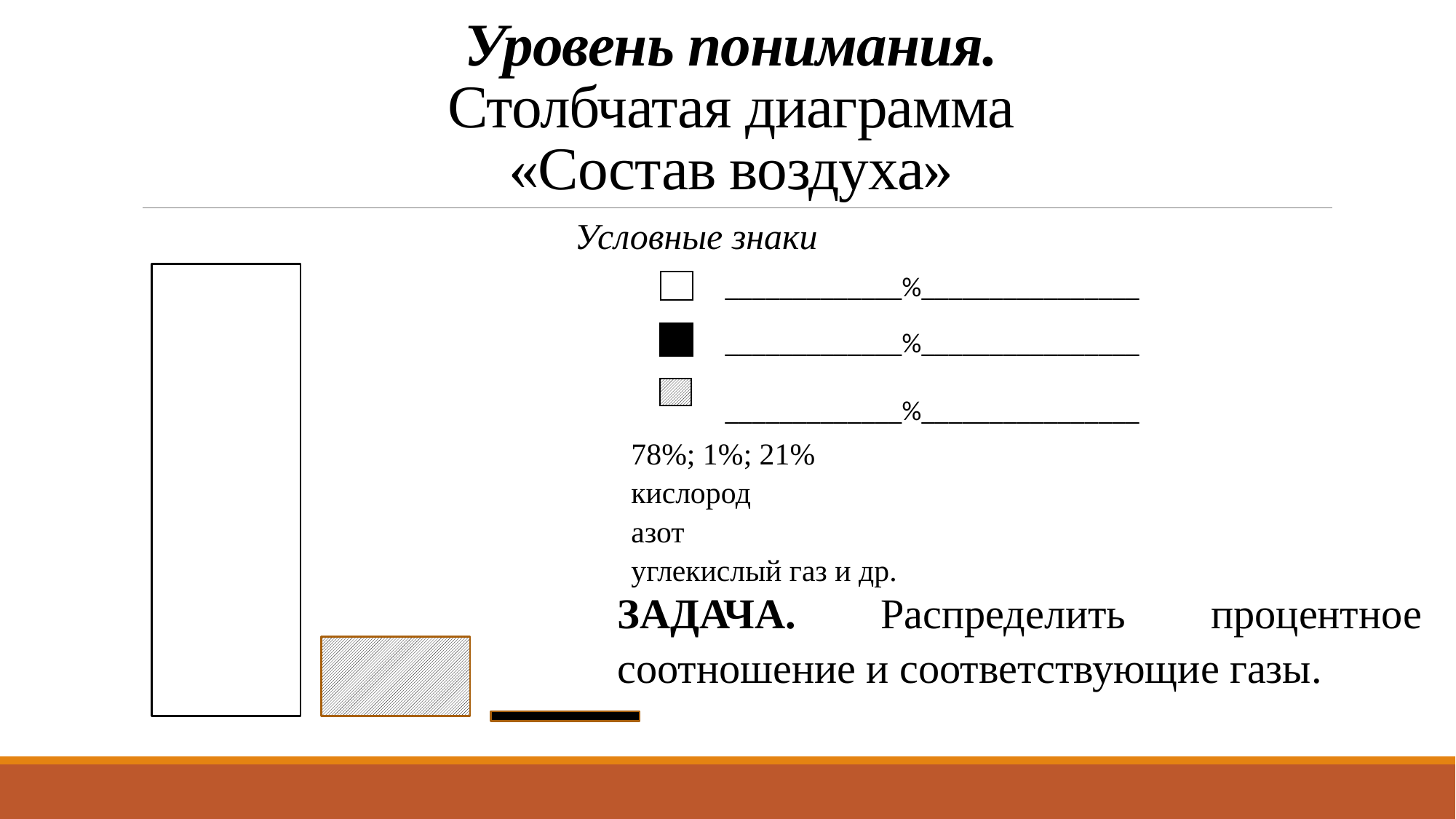

# Уровень понимания. Столбчатая диаграмма «Состав воздуха»
Условные знаки

_____________%________________

_____________%________________

_____________%________________
78%; 1%; 21%
кислород
азот
углекислый газ и др.
ЗАДАЧА. Распределить процентное соотношение и соответствующие газы.